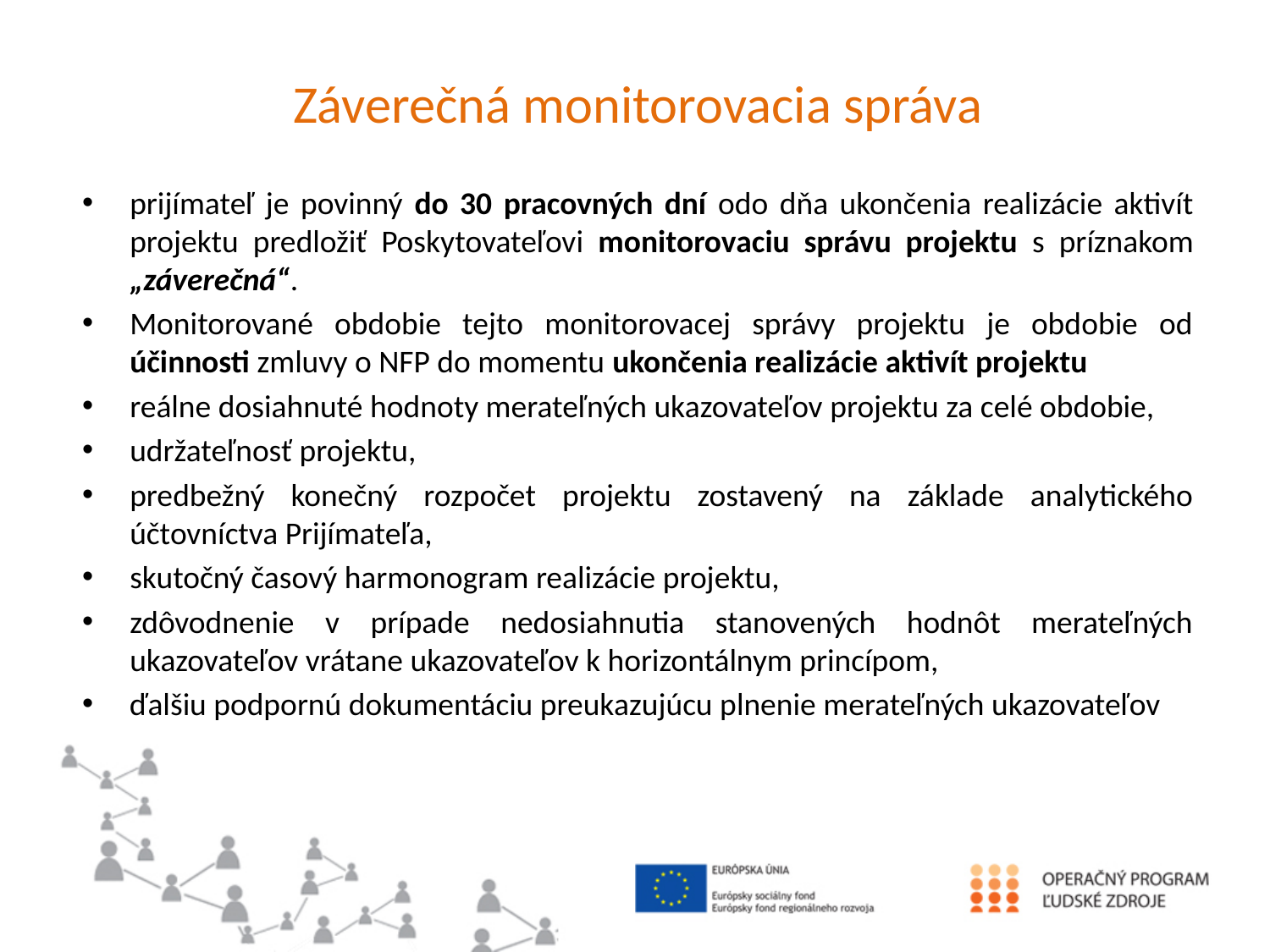

# Záverečná monitorovacia správa
prijímateľ je povinný do 30 pracovných dní odo dňa ukončenia realizácie aktivít projektu predložiť Poskytovateľovi monitorovaciu správu projektu s príznakom „záverečná“.
Monitorované obdobie tejto monitorovacej správy projektu je obdobie od účinnosti zmluvy o NFP do momentu ukončenia realizácie aktivít projektu
reálne dosiahnuté hodnoty merateľných ukazovateľov projektu za celé obdobie,
udržateľnosť projektu,
predbežný konečný rozpočet projektu zostavený na základe analytického účtovníctva Prijímateľa,
skutočný časový harmonogram realizácie projektu,
zdôvodnenie v prípade nedosiahnutia stanovených hodnôt merateľných ukazovateľov vrátane ukazovateľov k horizontálnym princípom,
ďalšiu podpornú dokumentáciu preukazujúcu plnenie merateľných ukazovateľov